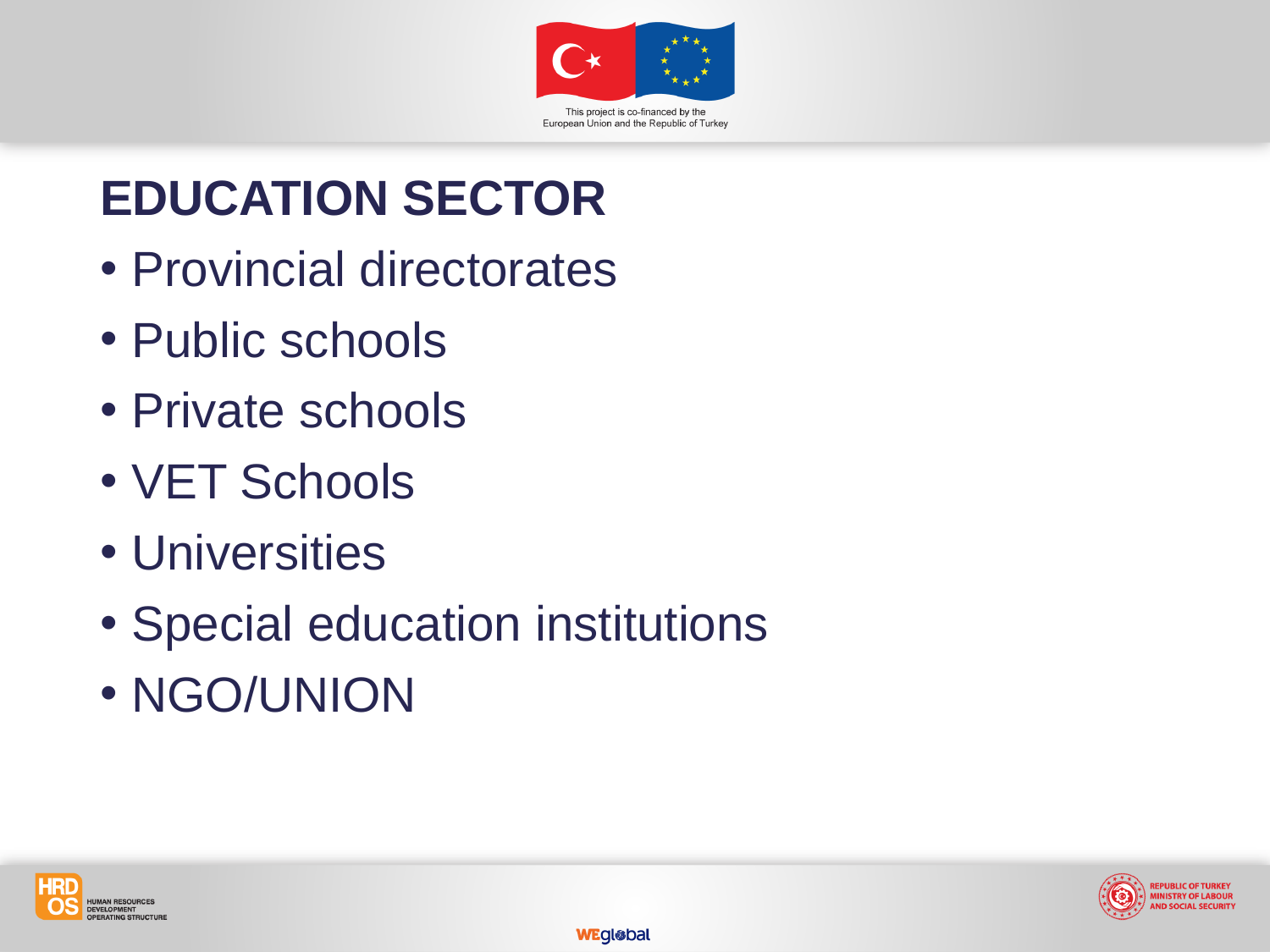

EDUCATION SECTOR
Provincial directorates
Public schools
Private schools
VET Schools
Universities
Special education institutions
NGO/UNION